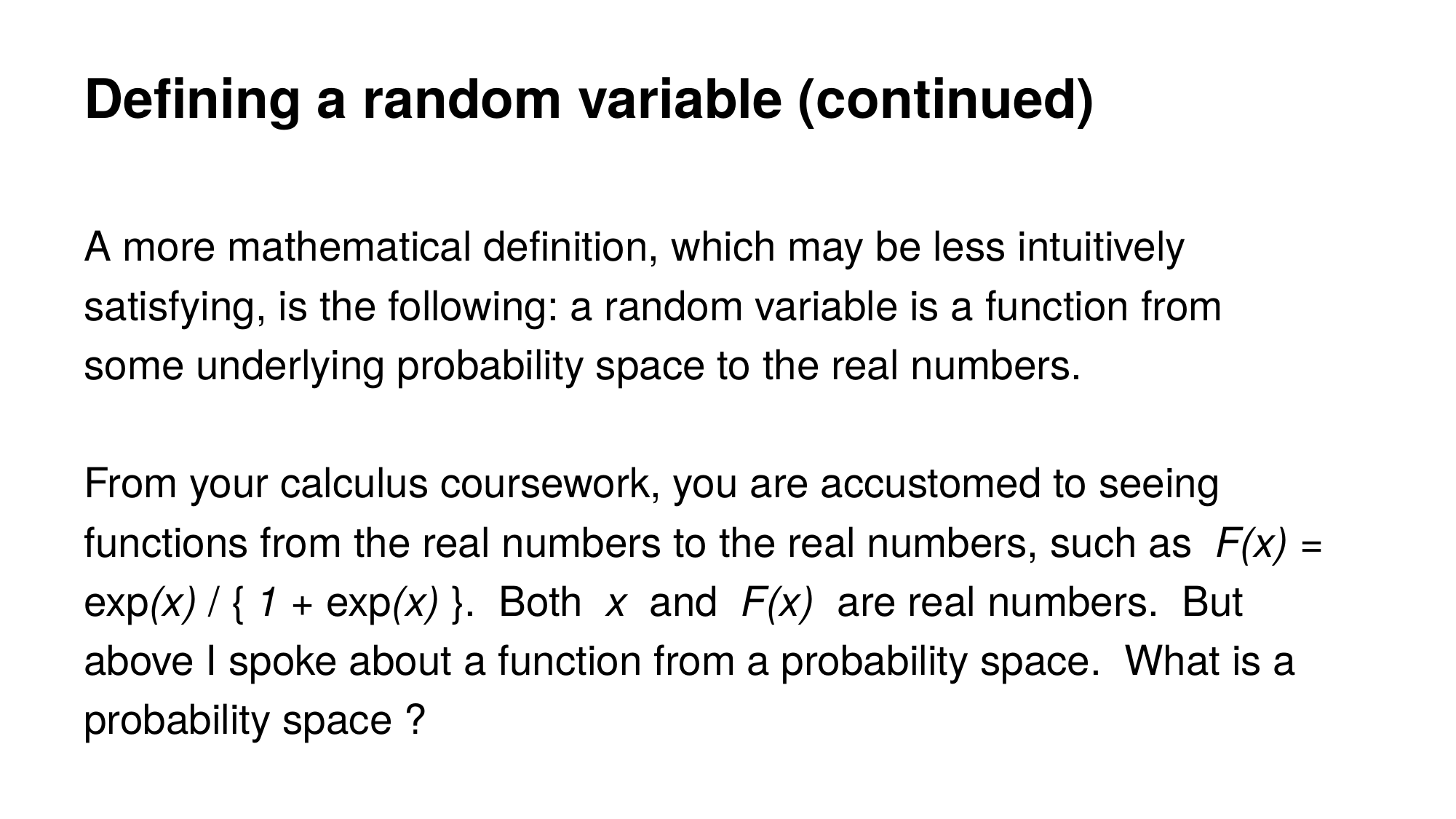

# Defining a random variable (continued)
A more mathematical definition, which may be less intuitively satisfying, is the following: a random variable is a function from some underlying probability space to the real numbers.

From your calculus coursework, you are accustomed to seeing functions from the real numbers to the real numbers, such as  F(x) = exp(x) / { 1 + exp(x) }.  Both  x  and  F(x)  are real numbers.  But above I spoke about a function from a probability space.  What is a probability space ?